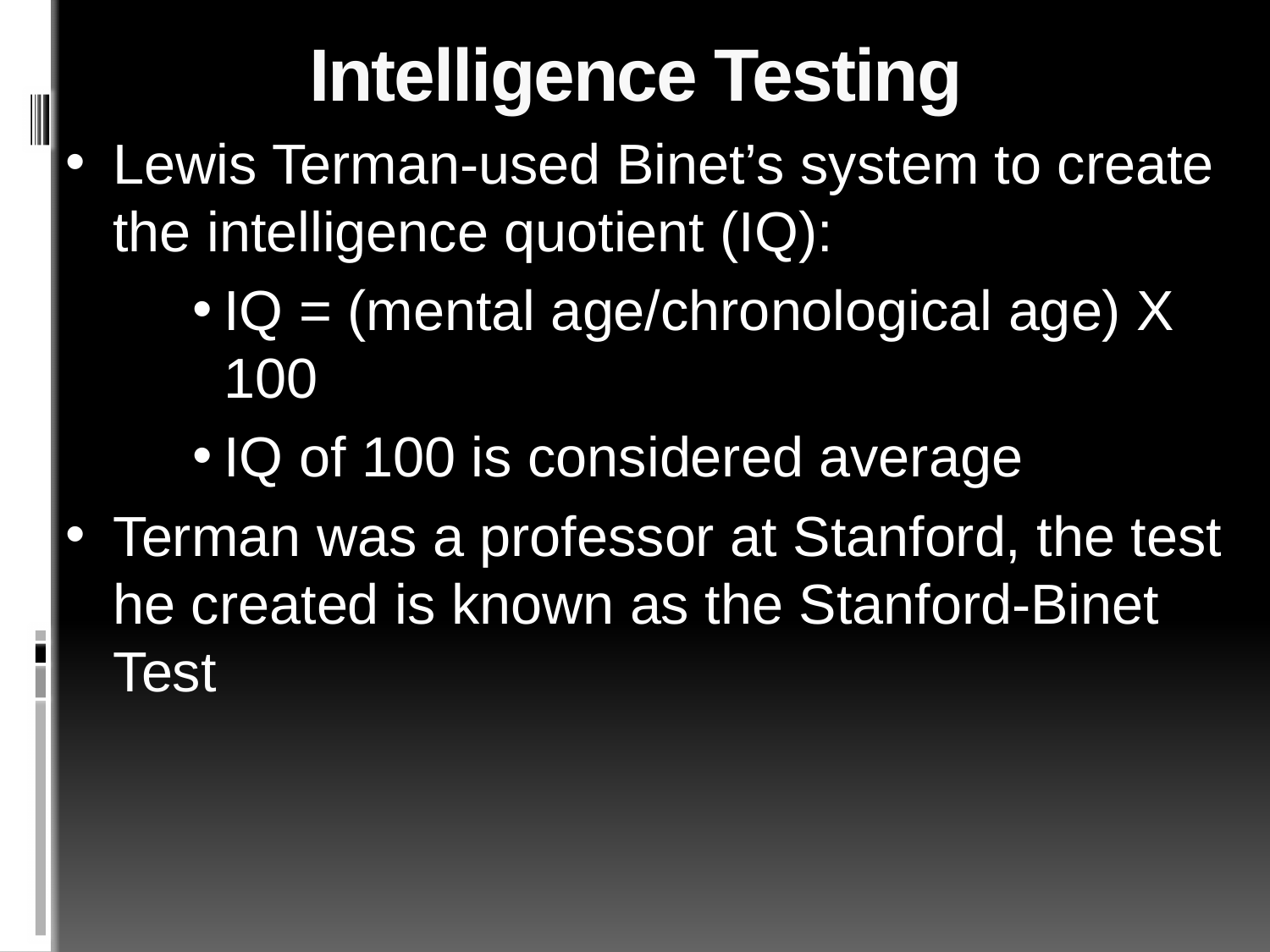

# Intelligence Testing

Lewis Terman-used Binet’s system to create the intelligence quotient (IQ):
IQ = (mental age/chronological age) X 100
IQ of 100 is considered average
Terman was a professor at Stanford, the test he created is known as the Stanford-Binet Test